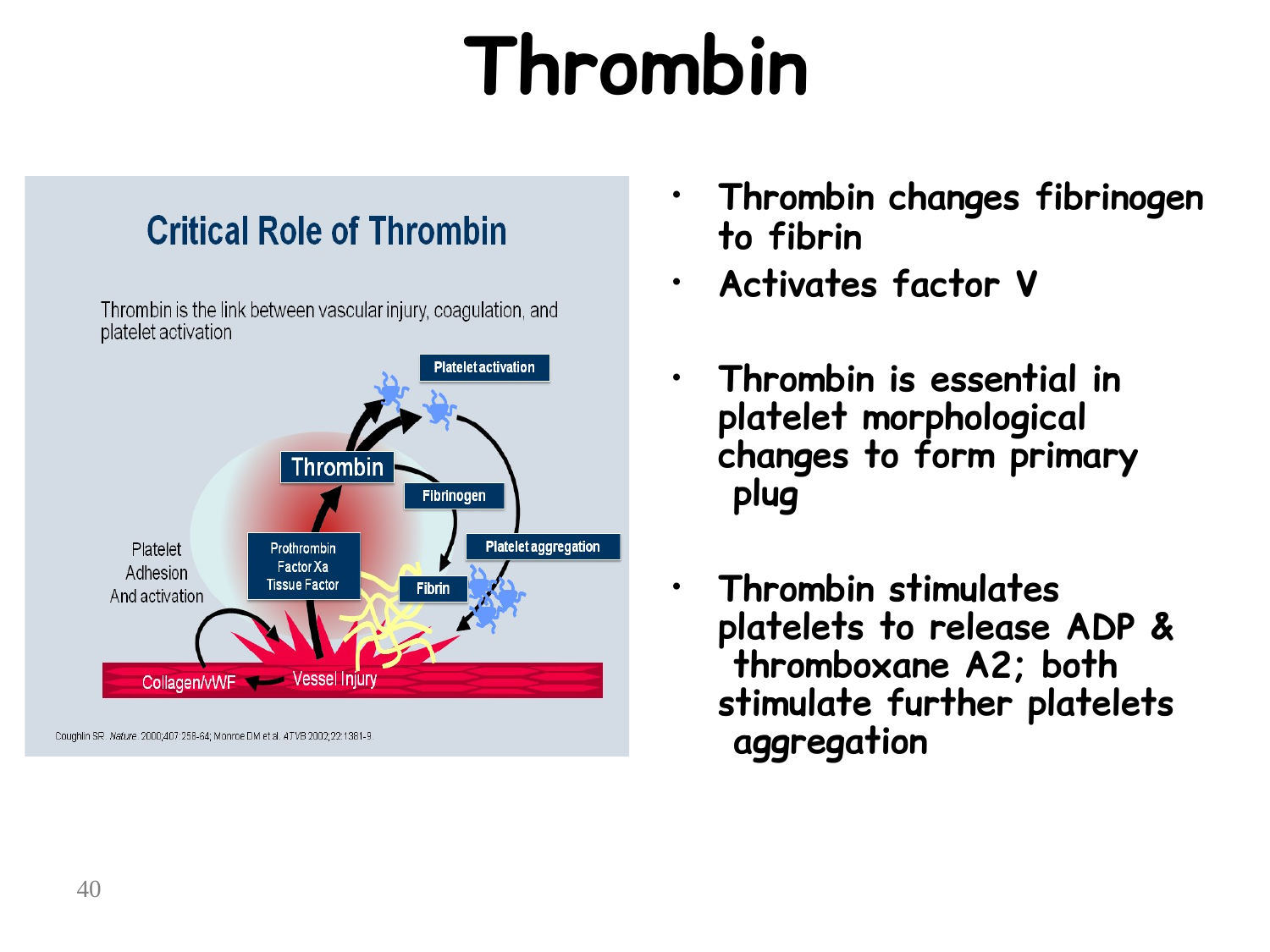

# Thrombin

Thrombin changes fibrinogen
to fibrin
Activates factor V

Thrombin is essential in  platelet morphological  changes to form primary  plug

Thrombin stimulates  platelets to release ADP &  thromboxane A2; both  stimulate further platelets  aggregation
40